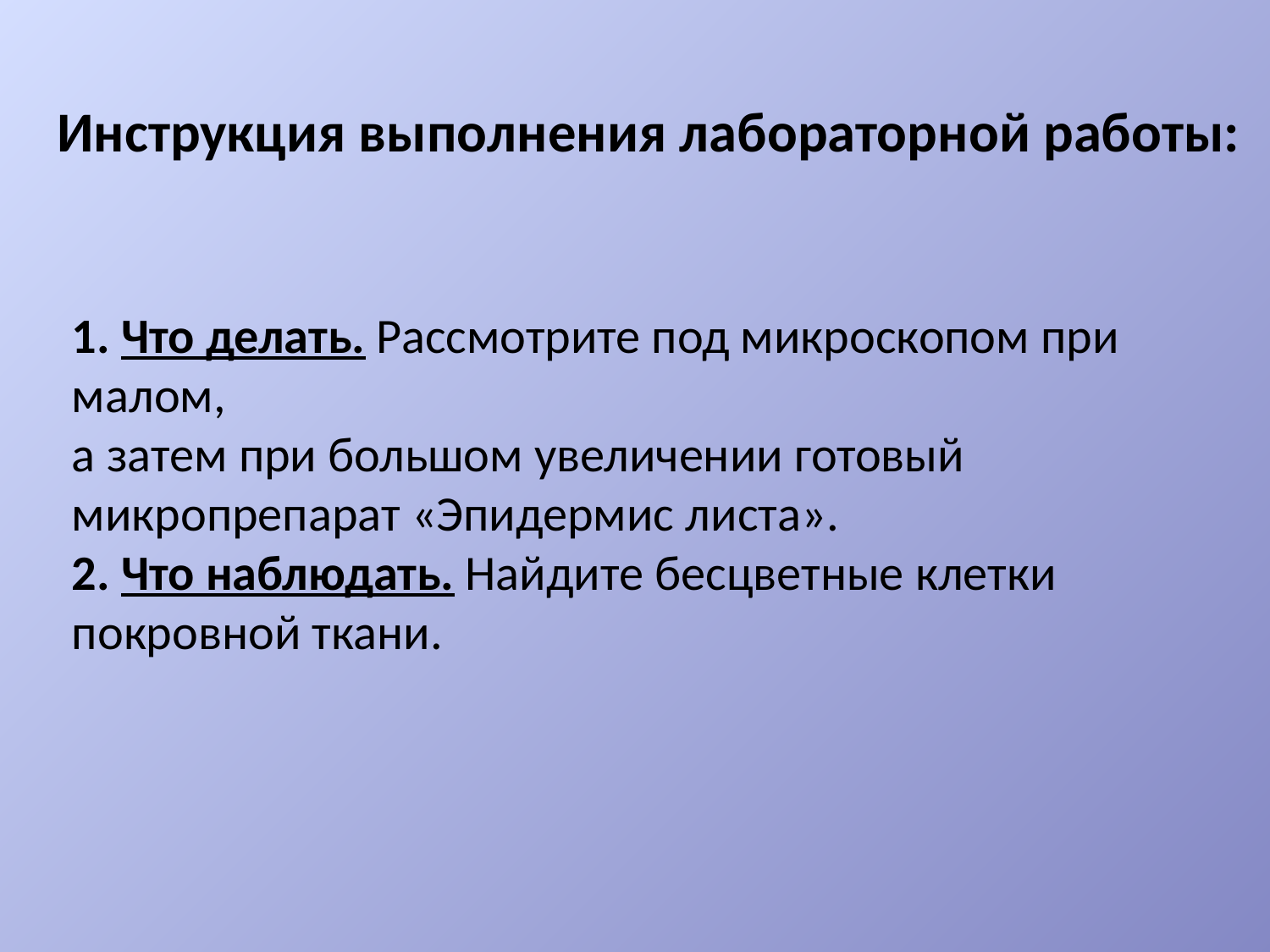

Инструкция выполнения лабораторной работы:
1. Что делать. Рассмотрите под микроскопом при малом,
а затем при большом увеличении готовый микропрепарат «Эпидермис листа».
2. Что наблюдать. Найдите бесцветные клетки покровной ткани.